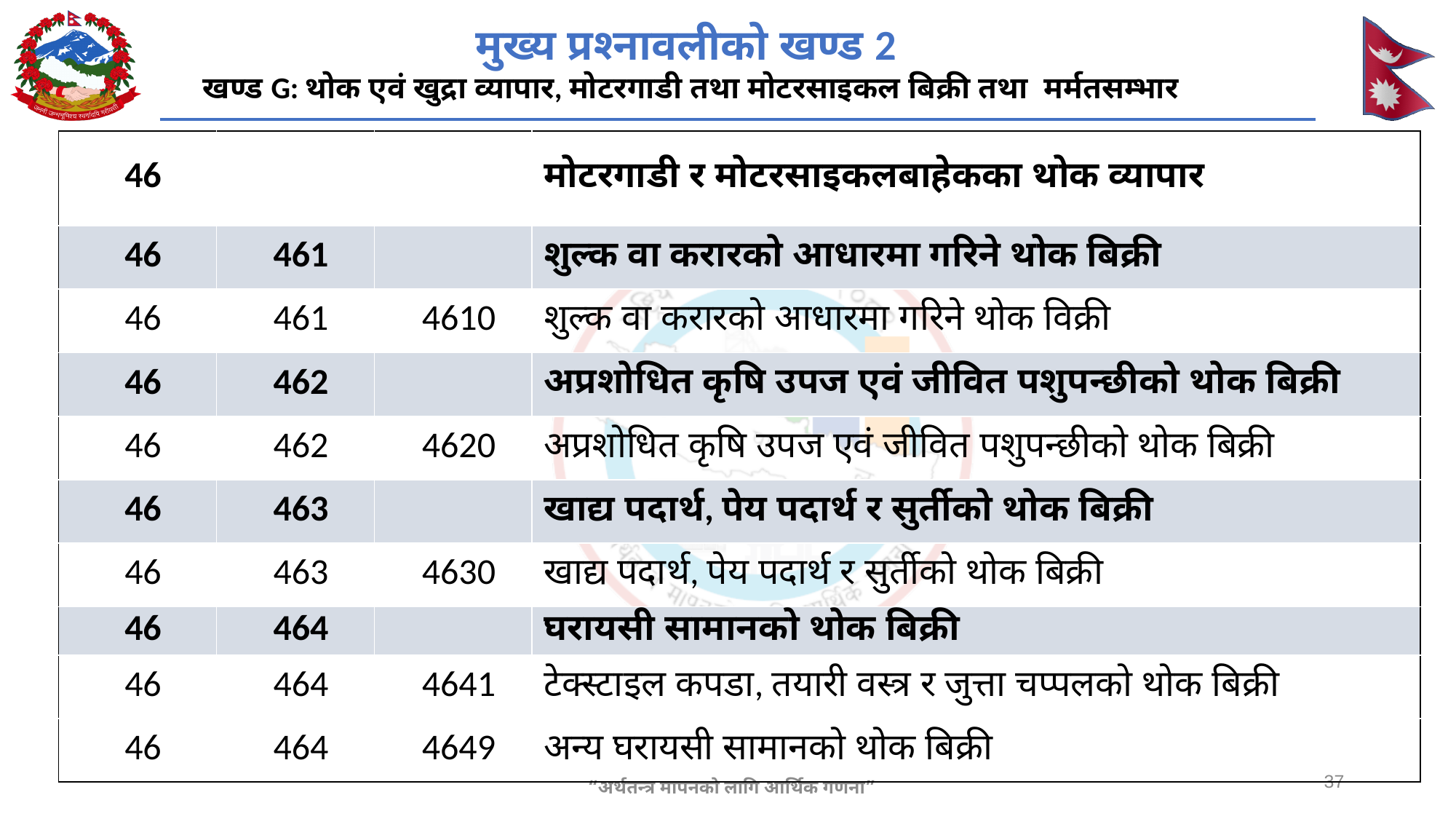

मुख्य प्रश्नावलीको खण्ड 2
खण्ड G: थोक एवं खुद्रा व्यापार, मोटरगाडी तथा मोटरसाइकल बिक्री तथा  मर्मतसम्भार
| 46 |  |  | मोटरगाडी र मोटरसाइकलबाहेकका थोक व्यापार |
| --- | --- | --- | --- |
| 46 | 461 |  | शुल्क वा करारको आधारमा गरिने थोक बिक्री |
| 46 | 461 | 4610 | शुल्क वा करारको आधारमा गरिने थोक विक्री |
| 46 | 462 |  | अप्रशोधित कृषि उपज एवं जीवित पशुपन्छीको थोक बिक्री |
| 46 | 462 | 4620 | अप्रशोधित कृषि उपज एवं जीवित पशुपन्छीको थोक बिक्री |
| 46 | 463 |  | खाद्य पदार्थ, पेय पदार्थ र सुर्तीको थोक बिक्री |
| 46 | 463 | 4630 | खाद्य पदार्थ, पेय पदार्थ र सुर्तीको थोक बिक्री |
| 46 | 464 |  | घरायसी सामानको थोक बिक्री |
| 46 | 464 | 4641 | टेक्स्टाइल कपडा, तयारी वस्त्र र जुत्ता चप्पलको थोक बिक्री |
| 46 | 464 | 4649 | अन्य घरायसी सामानको थोक बिक्री |
37
“अर्थतन्त्र मापनको लागि आर्थिक गणना”